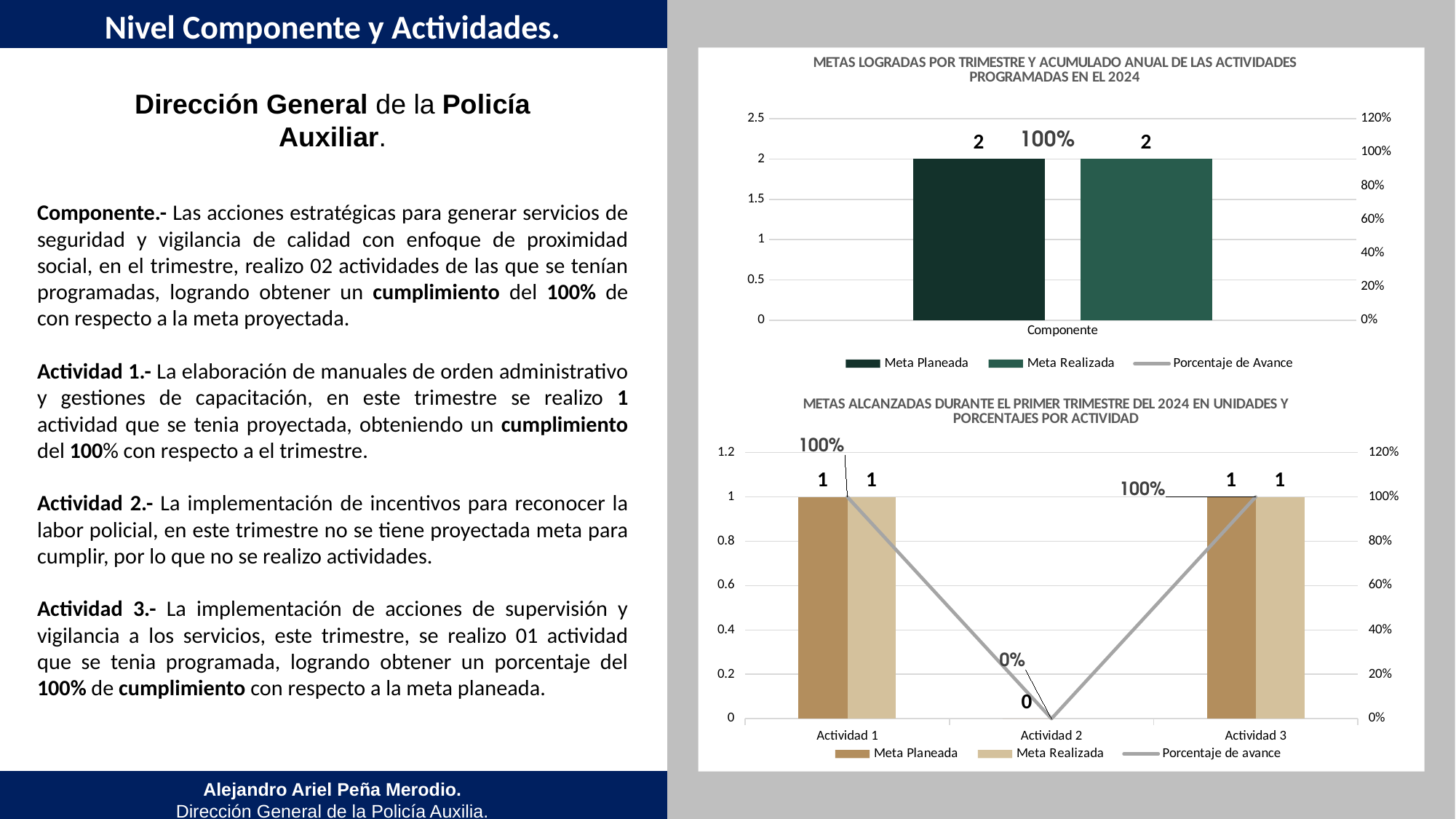

Nivel Componente y Actividades.

### Chart: METAS LOGRADAS POR TRIMESTRE Y ACUMULADO ANUAL DE LAS ACTIVIDADES PROGRAMADAS EN EL 2024

| Category | Meta Planeada | Meta Realizada |  |
|---|---|---|---|
| Componente | 2.0 | 2.0 | 1.0 |
Dirección General de la Policía Auxiliar.
Componente.- Las acciones estratégicas para generar servicios de seguridad y vigilancia de calidad con enfoque de proximidad social, en el trimestre, realizo 02 actividades de las que se tenían programadas, logrando obtener un cumplimiento del 100% de con respecto a la meta proyectada.

Actividad 1.- La elaboración de manuales de orden administrativo y gestiones de capacitación, en este trimestre se realizo 1 actividad que se tenia proyectada, obteniendo un cumplimiento del 100% con respecto a el trimestre.

Actividad 2.- La implementación de incentivos para reconocer la labor policial, en este trimestre no se tiene proyectada meta para cumplir, por lo que no se realizo actividades.

Actividad 3.- La implementación de acciones de supervisión y vigilancia a los servicios, este trimestre, se realizo 01 actividad que se tenia programada, logrando obtener un porcentaje del 100% de cumplimiento con respecto a la meta planeada.

### Chart: METAS ALCANZADAS DURANTE EL PRIMER TRIMESTRE DEL 2024 EN UNIDADES Y PORCENTAJES POR ACTIVIDAD

| Category | Meta Planeada | Meta Realizada |  |
|---|---|---|---|
| Actividad 1 | 1.0 | 1.0 | 1.0 |
| Actividad 2 | 0.0 | None | 0.0 |
| Actividad 3 | 1.0 | 1.0 | 1.0 |
Alejandro Ariel Peña Merodio.
Dirección General de la Policía Auxilia.